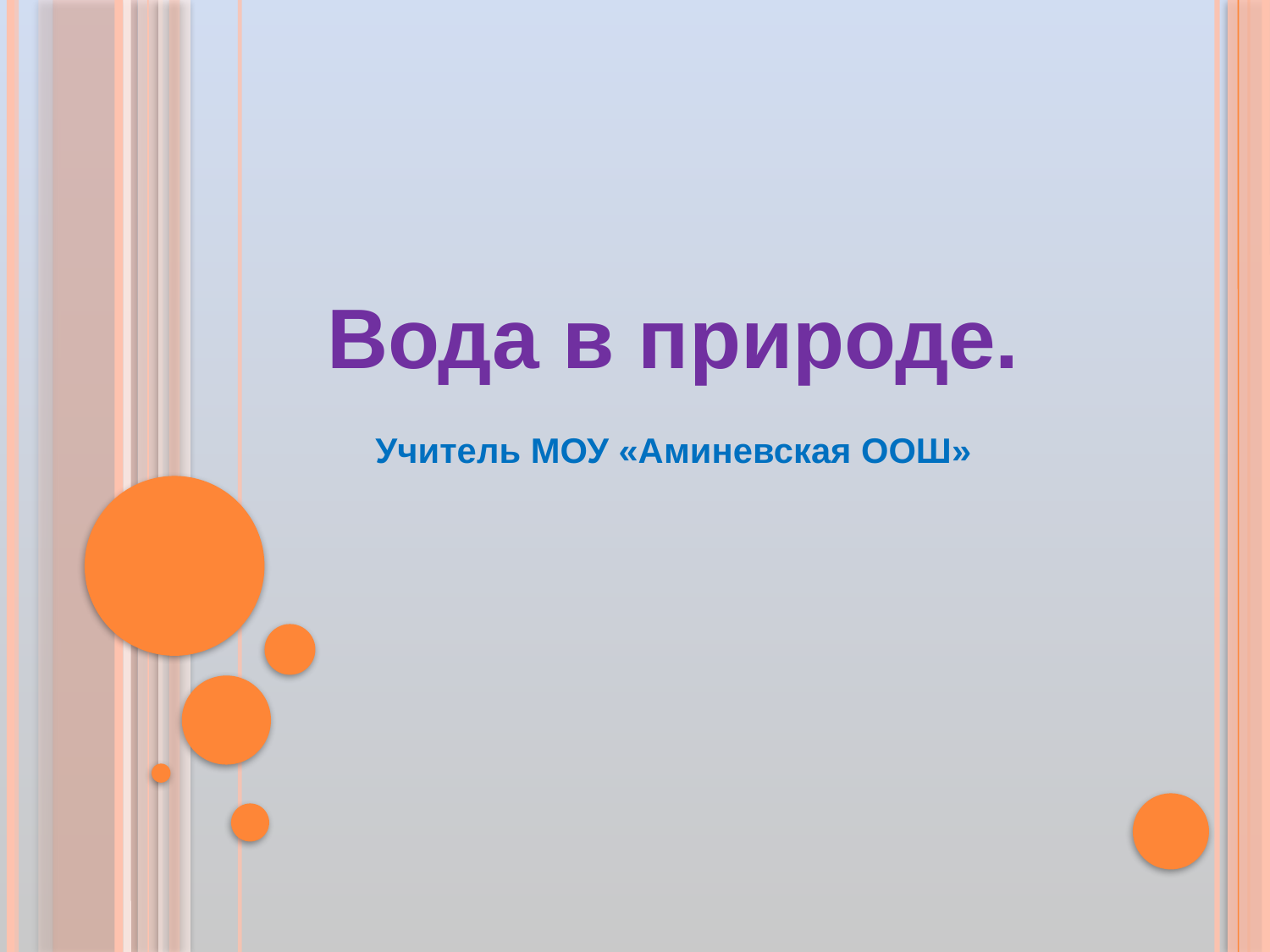

Вода в природе.

Учитель МОУ «Аминевская ООШ»
#